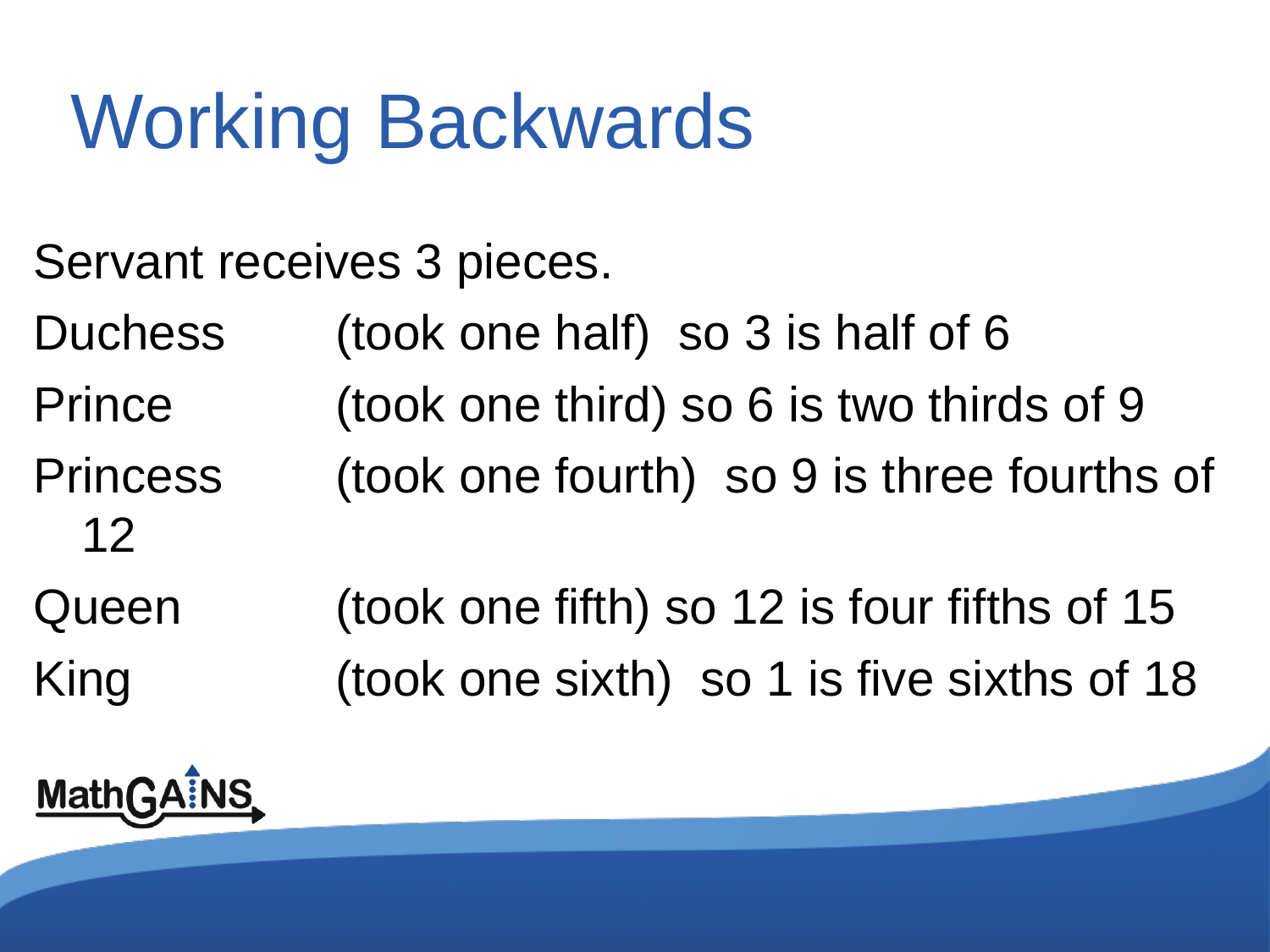

# Working Backwards
Servant receives 3 pieces.
Duchess	(took one half)  so 3 is half of 6
Prince    	(took one third) so 6 is two thirds of 9
Princess 	(took one fourth)  so 9 is three fourths of 12
Queen   	(took one fifth) so 12 is four fifths of 15
King       	(took one sixth)  so 1 is five sixths of 18